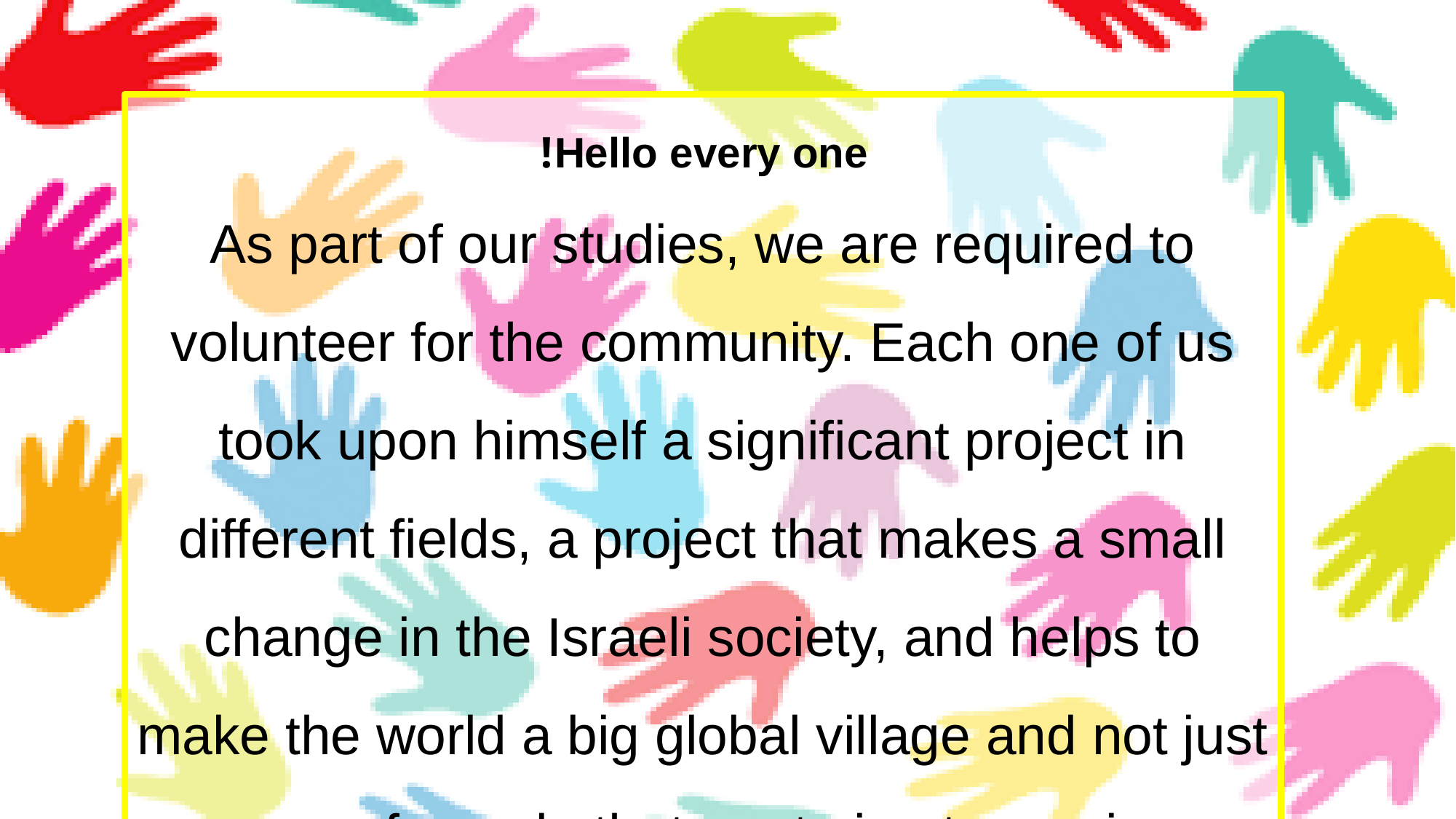

Hello every one!
As part of our studies, we are required to volunteer for the community. Each one of us took upon himself a significant project in different fields, a project that makes a small change in the Israeli society, and helps to make the world a big global village and not just a group of people that are trying to survive on earth.